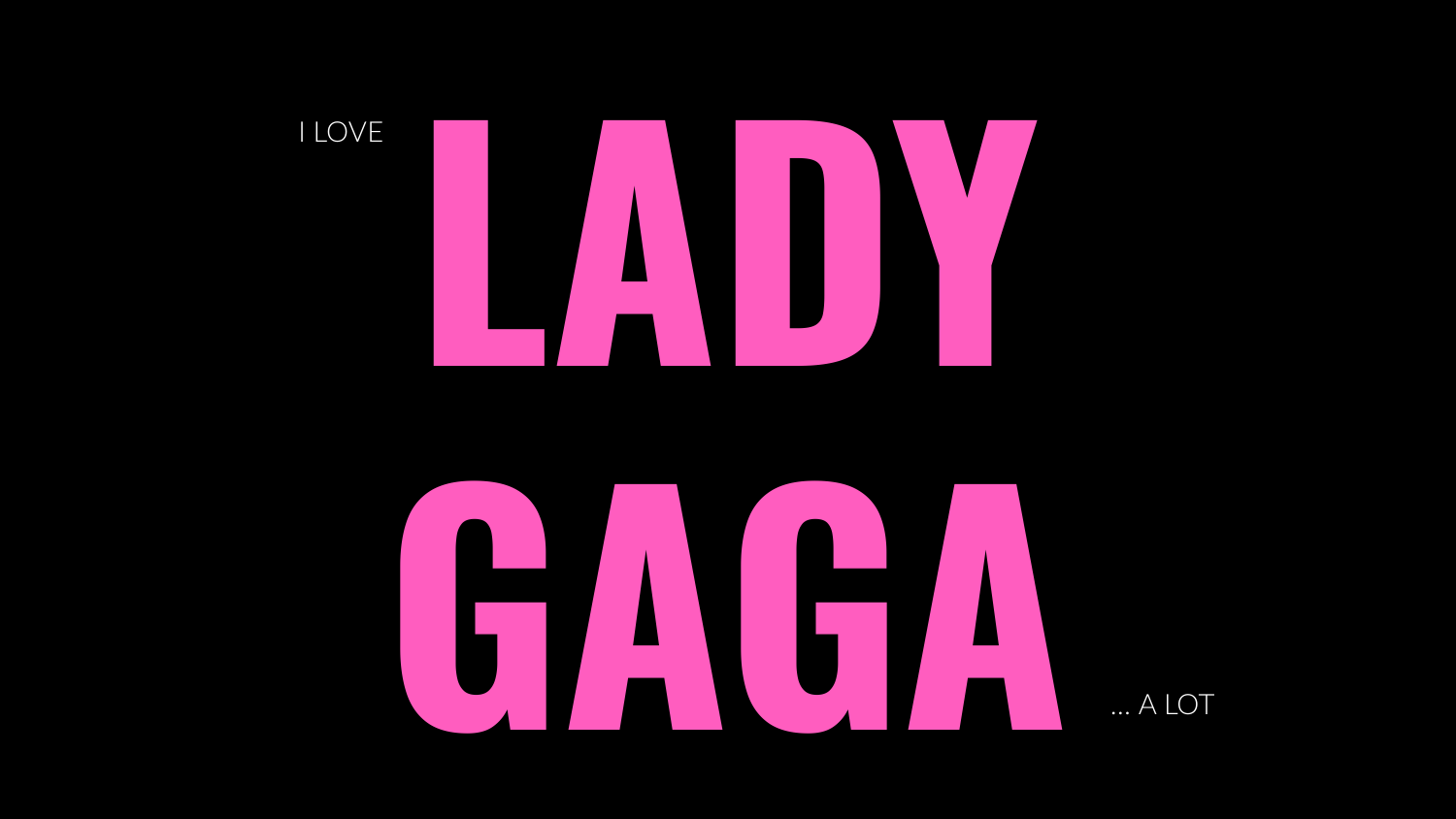

LADY GAGA
I LOVE
… A LOT